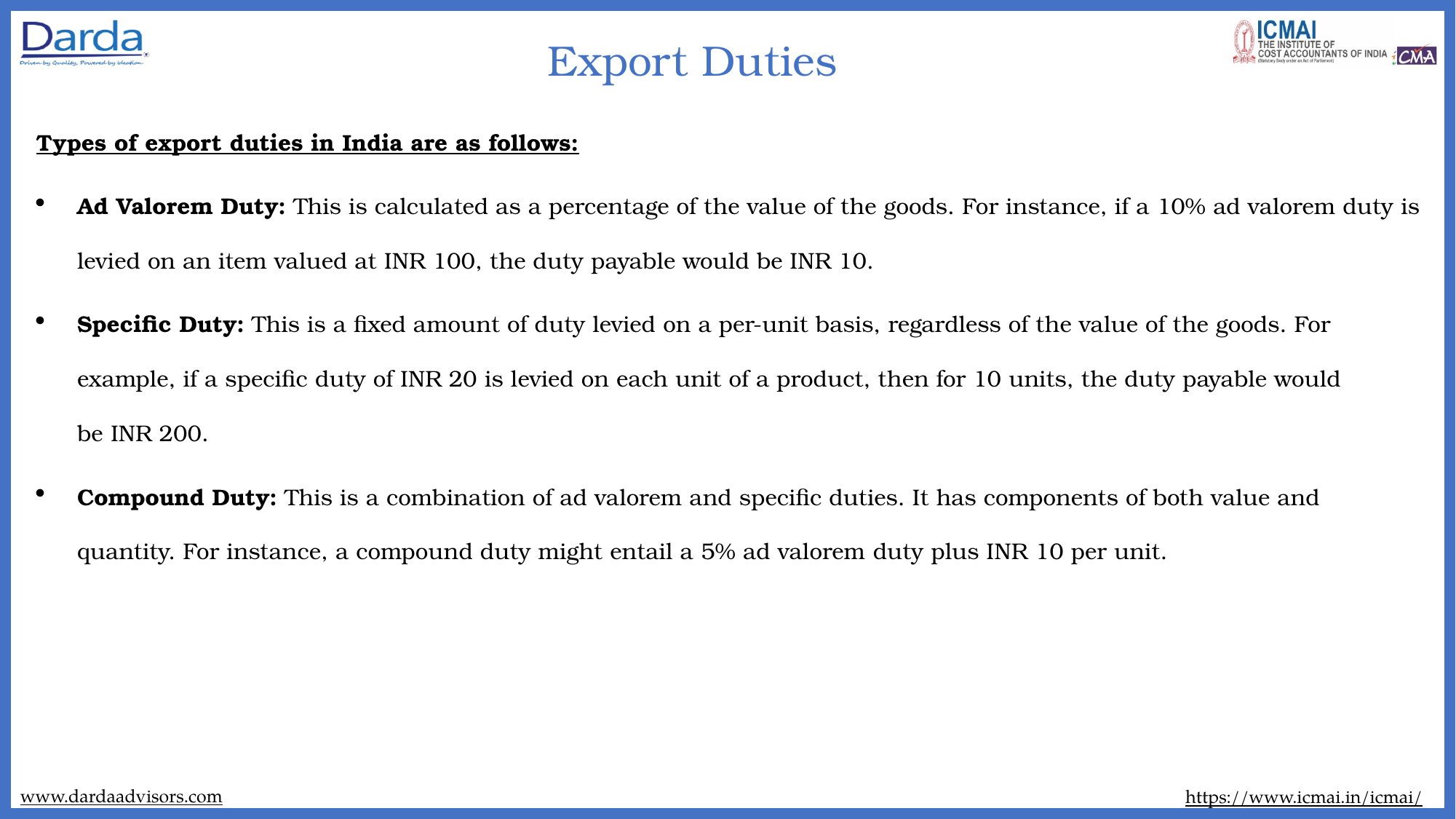

Export Duties
Types of export duties in India are as follows:
Ad Valorem Duty: This is calculated as a percentage of the value of the goods. For instance, if a 10% ad valorem duty is levied on an item valued at INR 100, the duty payable would be INR 10.
Specific Duty: This is a fixed amount of duty levied on a per-unit basis, regardless of the value of the goods. For example, if a specific duty of INR 20 is levied on each unit of a product, then for 10 units, the duty payable would be INR 200.
Compound Duty: This is a combination of ad valorem and specific duties. It has components of both value and quantity. For instance, a compound duty might entail a 5% ad valorem duty plus INR 10 per unit.